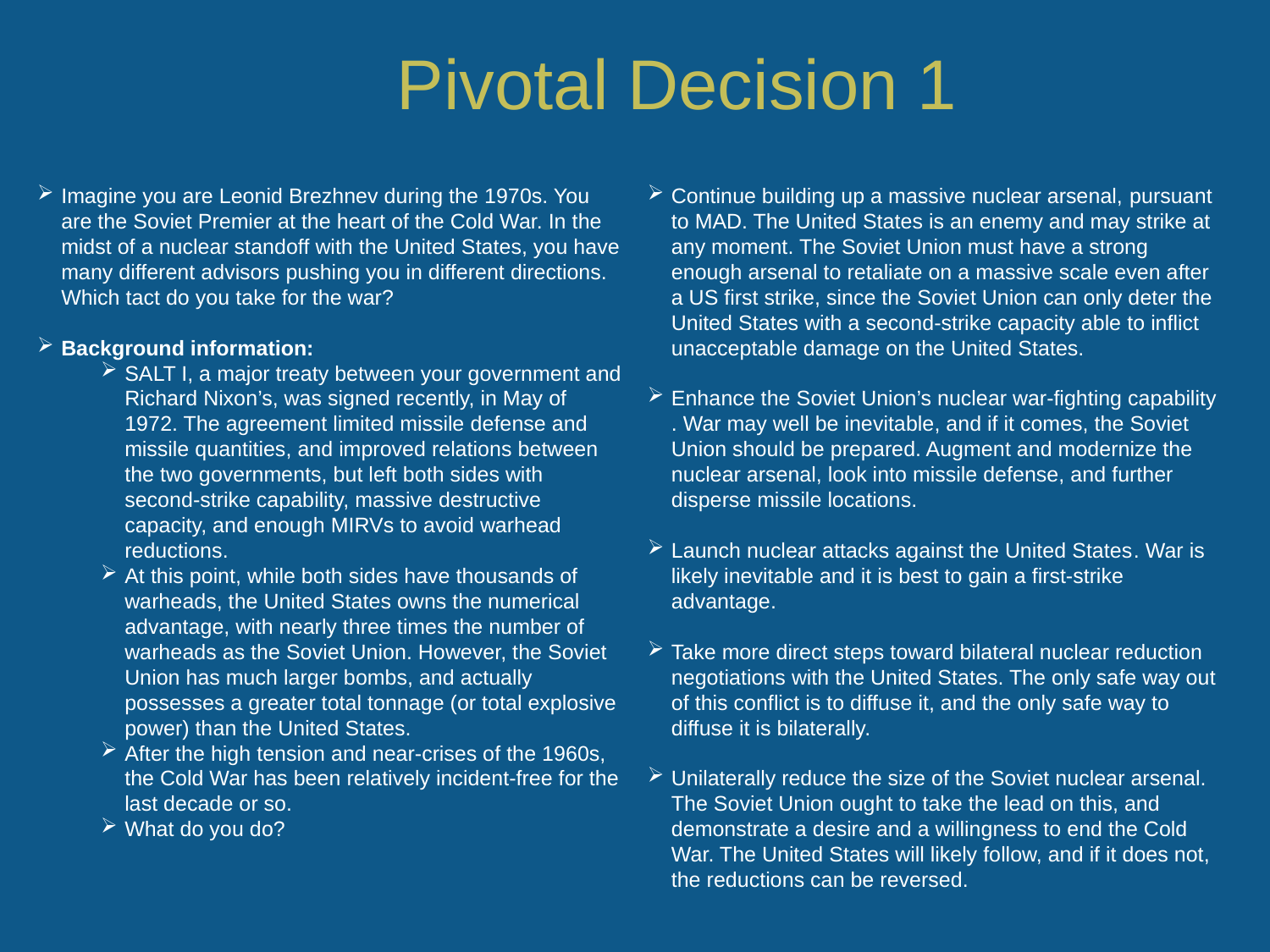

Imagine you are Leonid Brezhnev during the 1970s. You are the Soviet Premier at the heart of the Cold War. In the midst of a nuclear standoff with the United States, you have many different advisors pushing you in different directions. Which tact do you take for the war?

Background information:
SALT I, a major treaty between your government and Richard Nixon’s, was signed recently, in May of 1972. The agreement limited missile defense and missile quantities, and improved relations between the two governments, but left both sides with second-strike capability, massive destructive capacity, and enough MIRVs to avoid warhead reductions.
At this point, while both sides have thousands of warheads, the United States owns the numerical advantage, with nearly three times the number of warheads as the Soviet Union. However, the Soviet Union has much larger bombs, and actually possesses a greater total tonnage (or total explosive power) than the United States.
After the high tension and near-crises of the 1960s, the Cold War has been relatively incident-free for the last decade or so.
What do you do?
Continue building up a massive nuclear arsenal, pursuant to MAD. The United States is an enemy and may strike at any moment. The Soviet Union must have a strong enough arsenal to retaliate on a massive scale even after a US first strike, since the Soviet Union can only deter the United States with a second-strike capacity able to inflict unacceptable damage on the United States.

Enhance the Soviet Union’s nuclear war-fighting capability. War may well be inevitable, and if it comes, the Soviet Union should be prepared. Augment and modernize the nuclear arsenal, look into missile defense, and further disperse missile locations.

Launch nuclear attacks against the United States. War is likely inevitable and it is best to gain a first-strike advantage.

Take more direct steps toward bilateral nuclear reduction negotiations with the United States. The only safe way out of this conflict is to diffuse it, and the only safe way to diffuse it is bilaterally.

Unilaterally reduce the size of the Soviet nuclear arsenal. The Soviet Union ought to take the lead on this, and demonstrate a desire and a willingness to end the Cold War. The United States will likely follow, and if it does not, the reductions can be reversed.